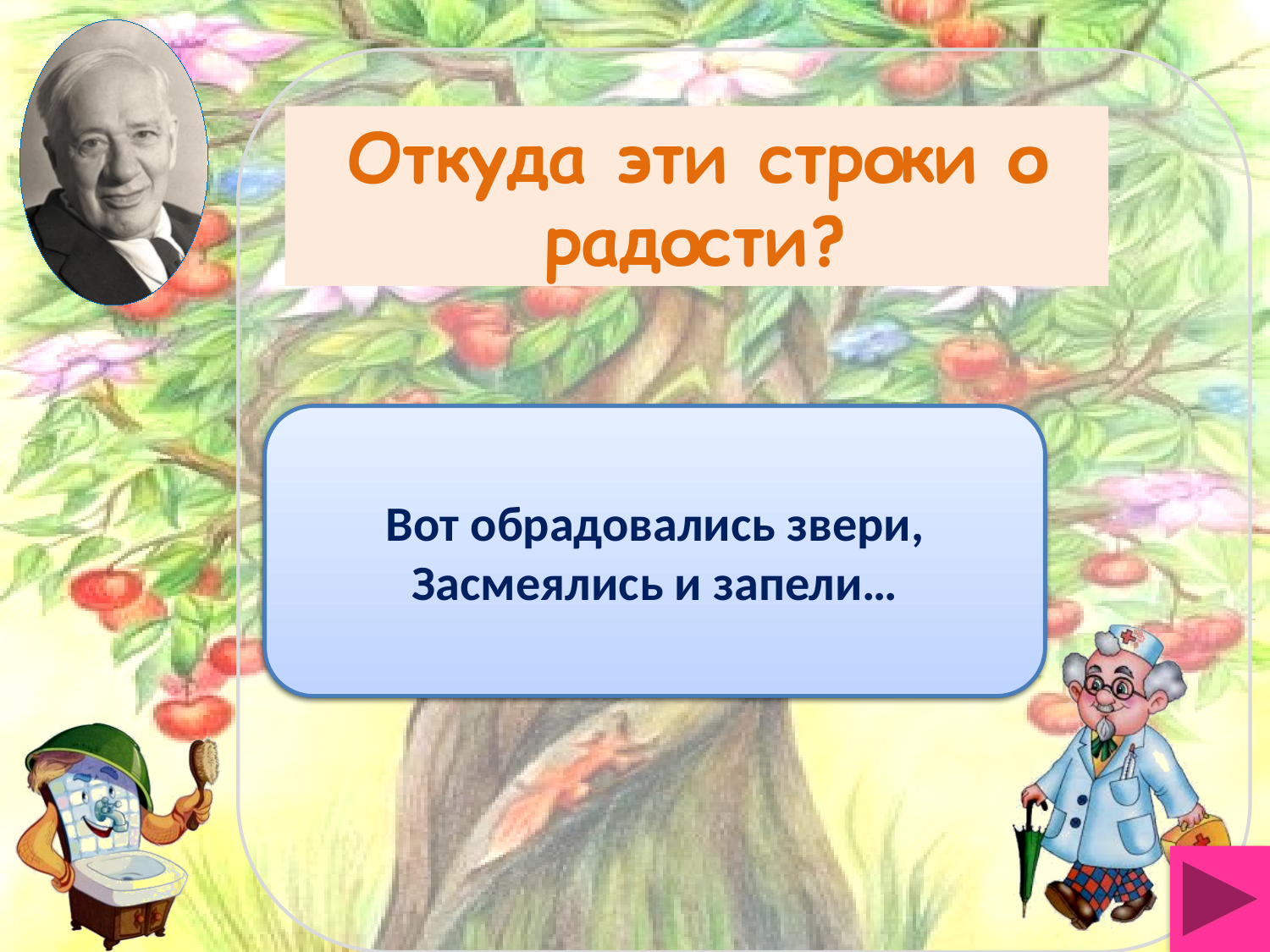

# Откуда эти строки о радости?
«Путаница»
Вот обрадовались звери,
Засмеялись и запели…